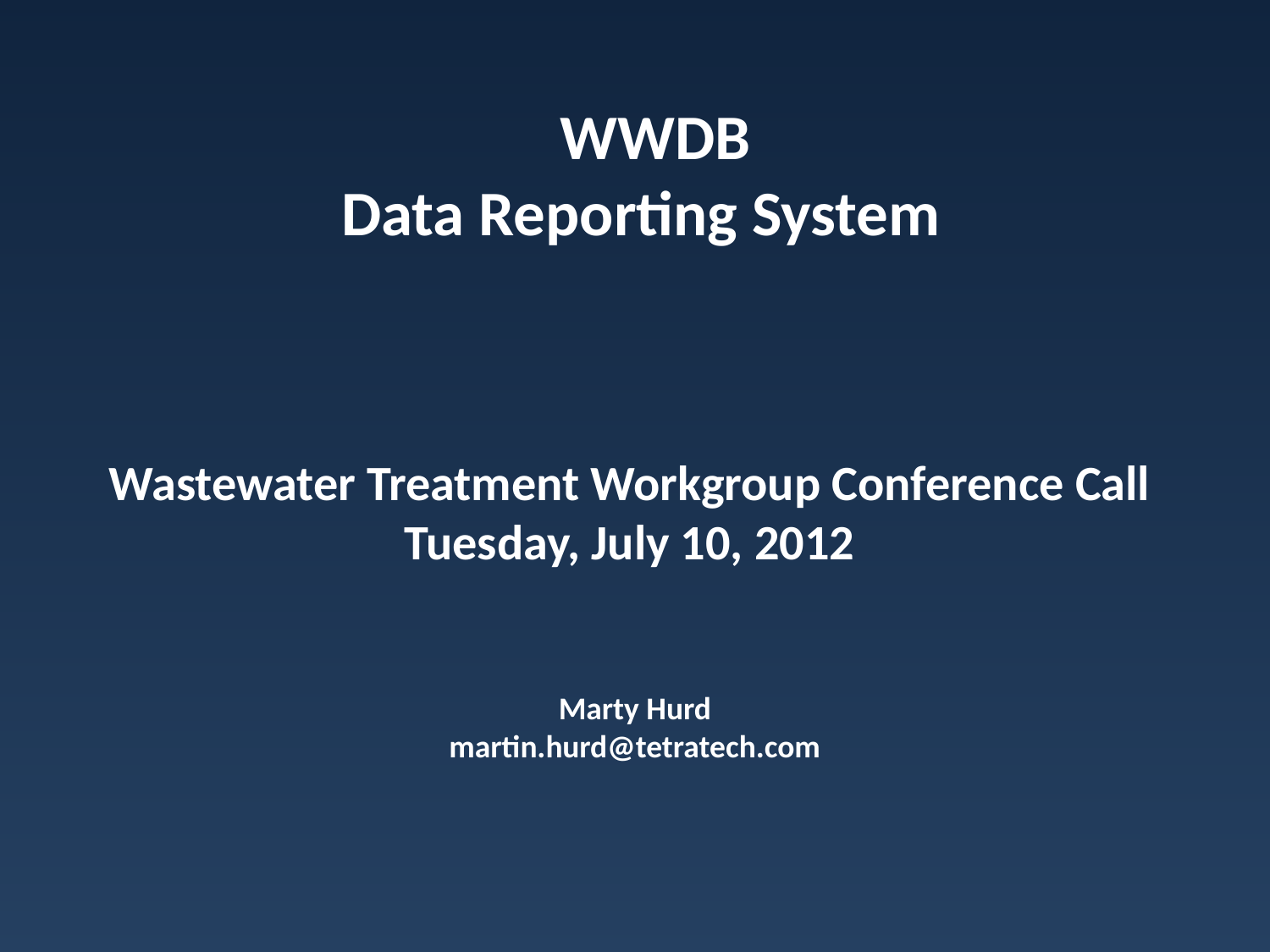

WWDB
Data Reporting System
Wastewater Treatment Workgroup Conference Call
Tuesday, July 10, 2012

Marty Hurd
martin.hurd@tetratech.com